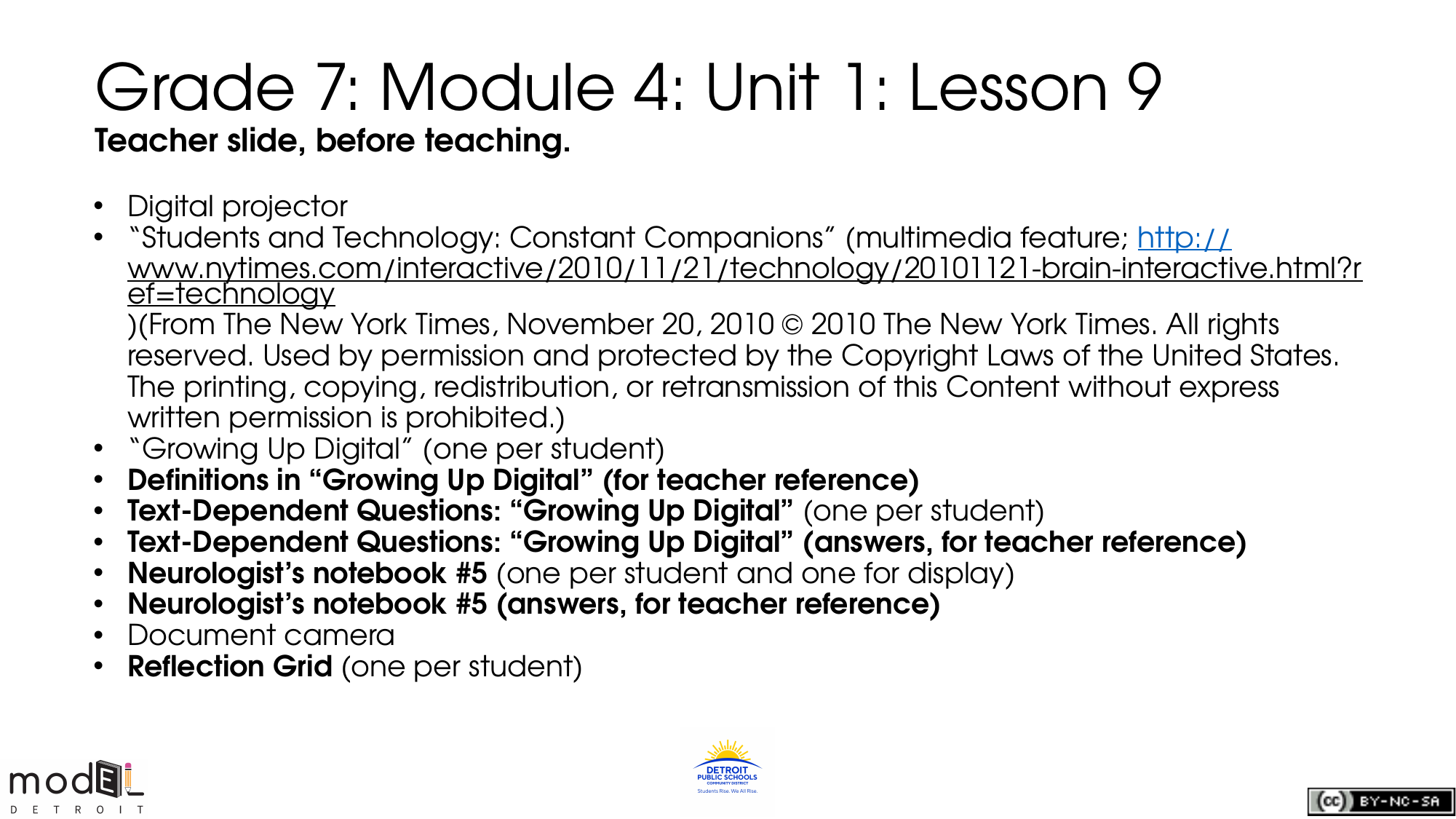

Grade 7: Module 4: Unit 1: Lesson 9
Teacher slide, before teaching.
Digital projector
“Students and Technology: Constant Companions” (multimedia feature; http://www.nytimes.com/interactive/2010/11/21/technology/20101121-brain-interactive.html?ref=technology)(From The New York Times, November 20, 2010 © 2010 The New York Times. All rights reserved. Used by permission and protected by the Copyright Laws of the United States. The printing, copying, redistribution, or retransmission of this Content without express written permission is prohibited.)
“Growing Up Digital” (one per student)
Definitions in “Growing Up Digital” (for teacher reference)
Text-Dependent Questions: “Growing Up Digital” (one per student)
Text-Dependent Questions: “Growing Up Digital” (answers, for teacher reference)
Neurologist’s notebook #5 (one per student and one for display)
Neurologist’s notebook #5 (answers, for teacher reference)
Document camera
Reflection Grid (one per student)